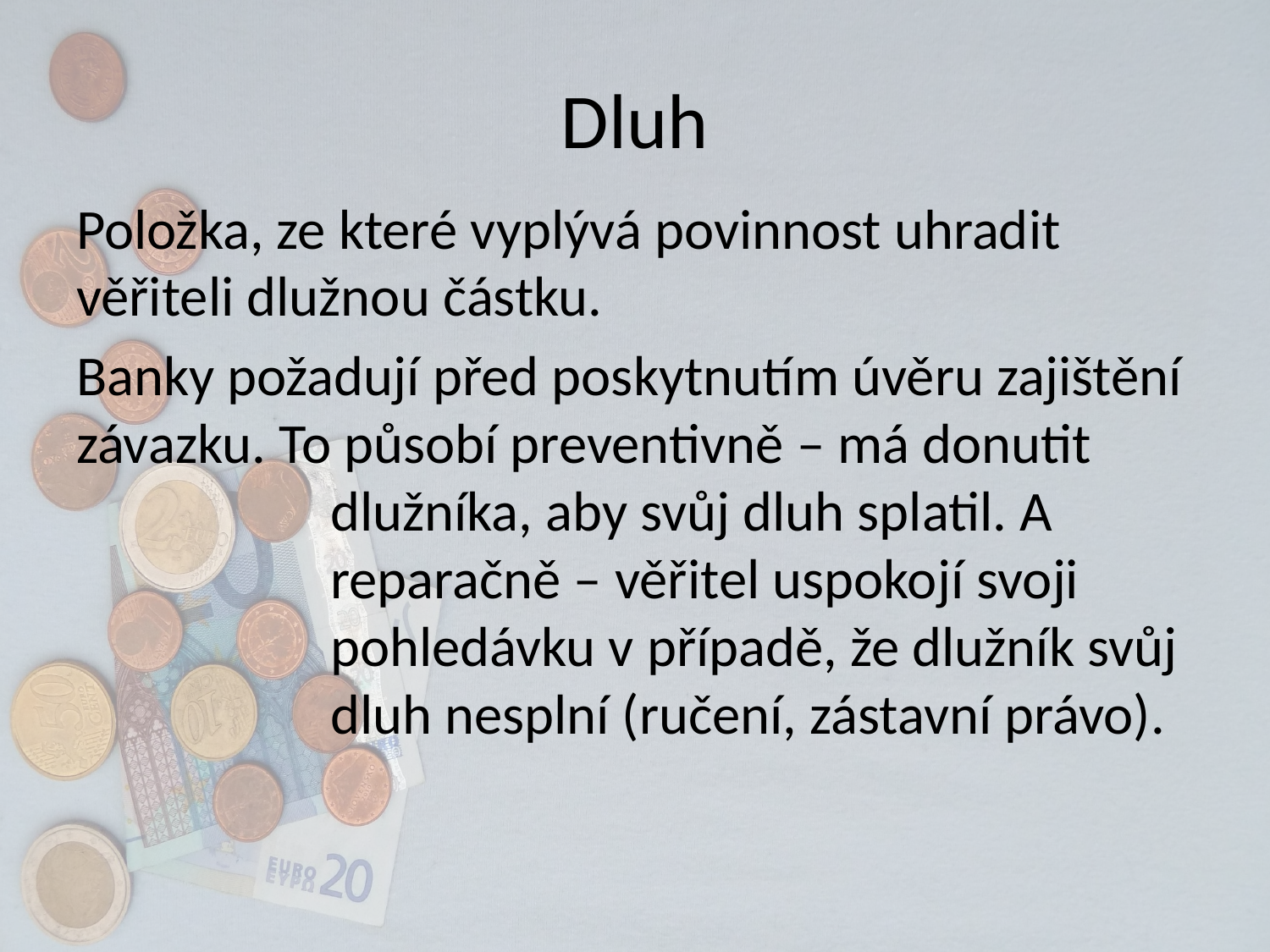

# Dluh
Položka, ze které vyplývá povinnost uhradit věřiteli dlužnou částku.
Banky požadují před poskytnutím úvěru zajištění závazku. To působí preventivně – má donutit 		dlužníka, aby svůj dluh splatil. A 			reparačně – věřitel uspokojí svoji 			pohledávku v případě, že dlužník svůj 		dluh nesplní (ručení, zástavní právo).